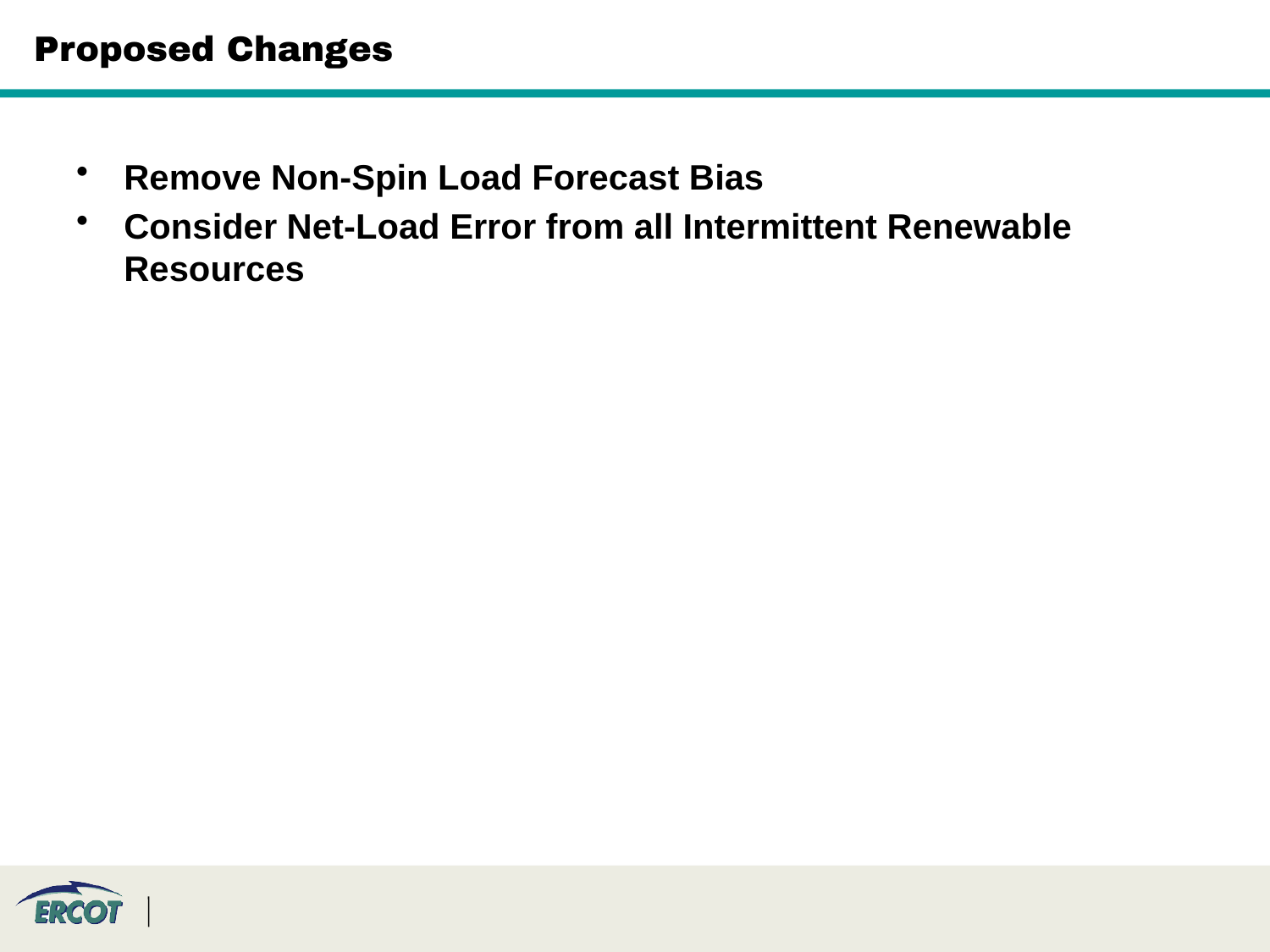

# Proposed Changes
Remove Non-Spin Load Forecast Bias
Consider Net-Load Error from all Intermittent Renewable Resources